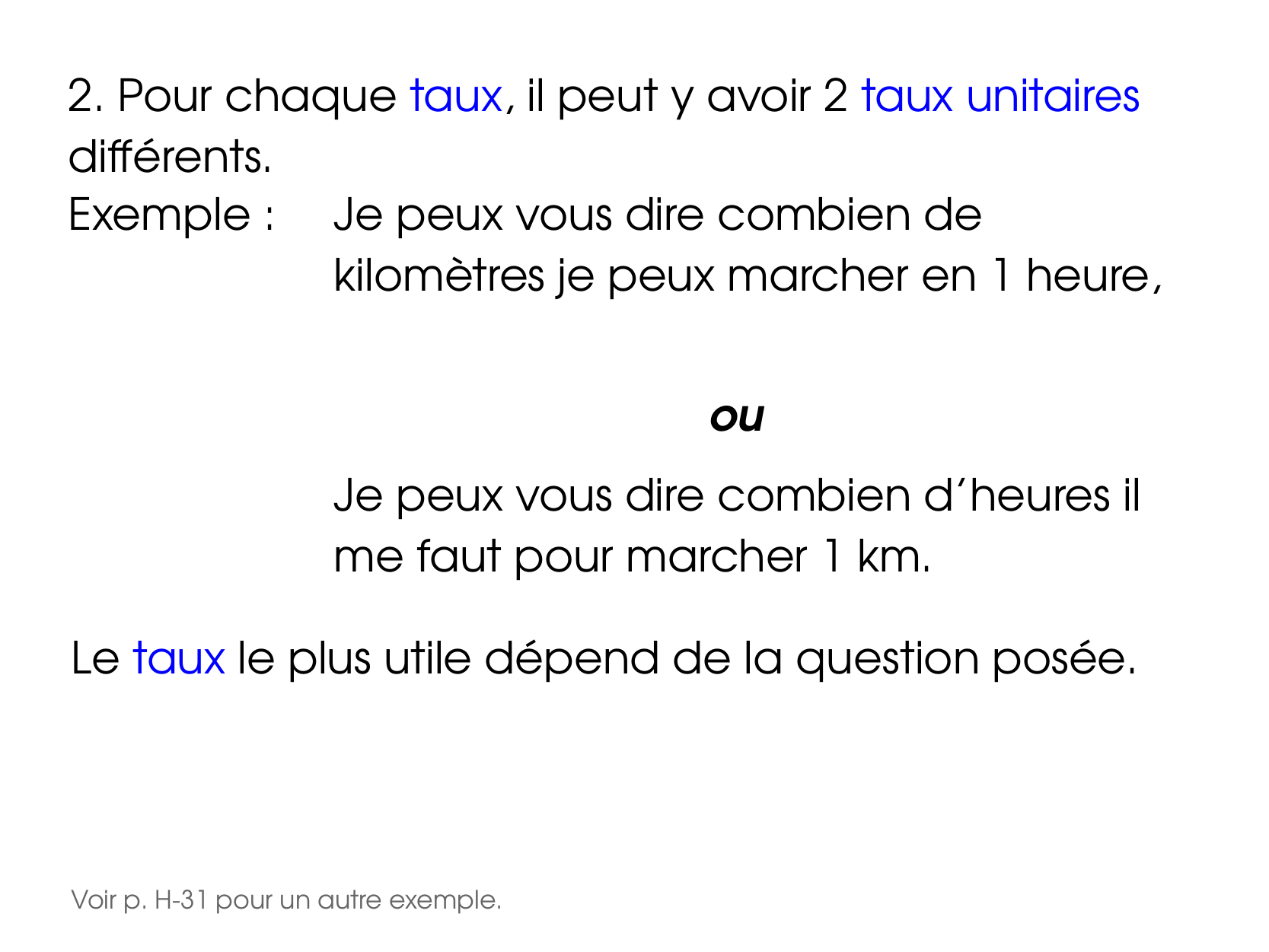

2. Pour chaque taux, il peut y avoir 2 taux unitaires différents.
Exemple :
Je peux vous dire combien de kilomètres je peux marcher en 1 heure,
ou
Je peux vous dire combien d’heures il me faut pour marcher 1 km.
Le taux le plus utile dépend de la question posée.
Voir p. H-31 pour un autre exemple.